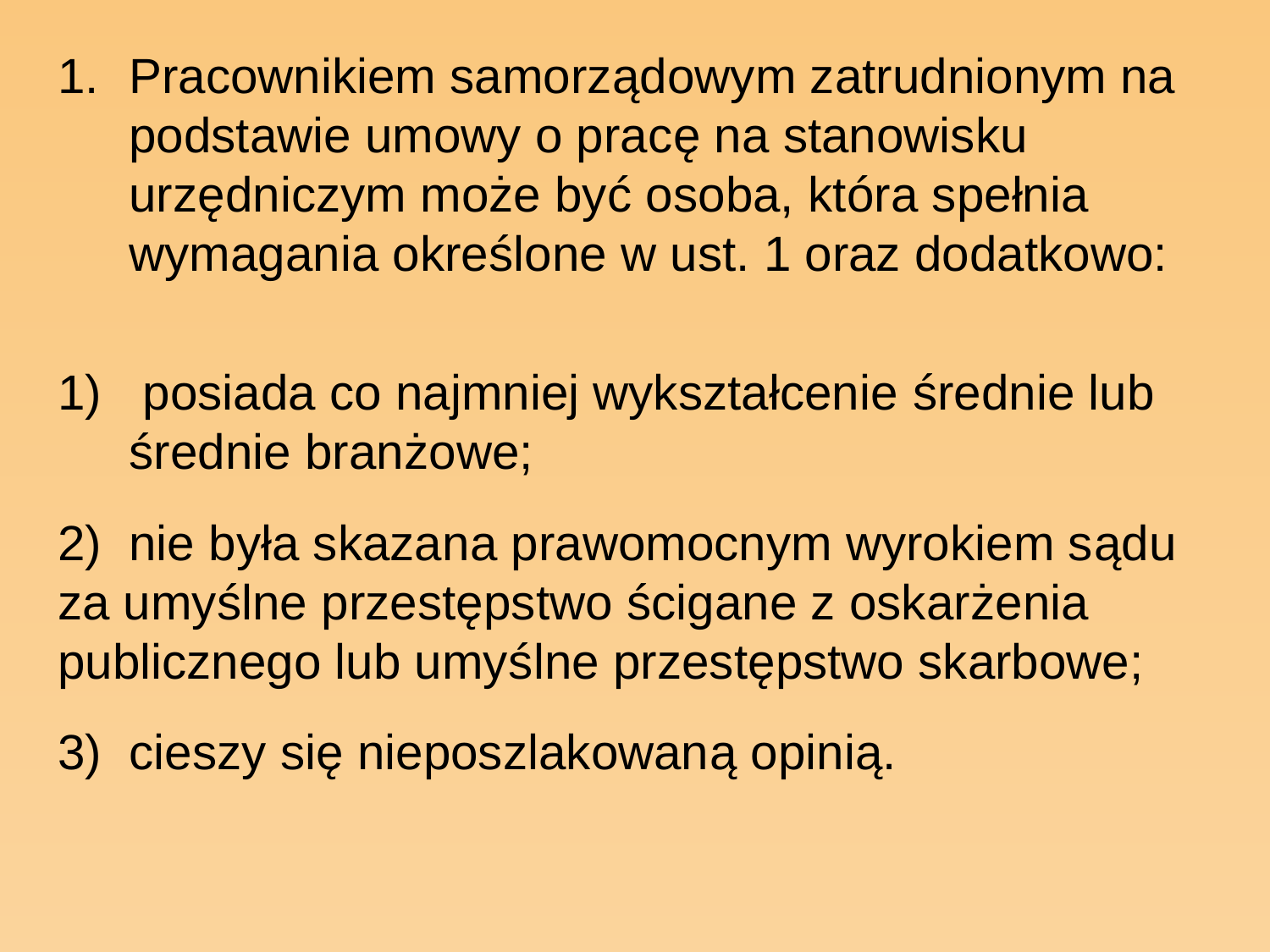

# Pracownikiem samorządowym zatrudnionym na podstawie umowy o pracę na stanowisku urzędniczym może być osoba, która spełnia wymagania określone w ust. 1 oraz dodatkowo:

 posiada co najmniej wykształcenie średnie lub średnie branżowe;

2)  nie była skazana prawomocnym wyrokiem sądu za umyślne przestępstwo ścigane z oskarżenia publicznego lub umyślne przestępstwo skarbowe;

3)  cieszy się nieposzlakowaną opinią.